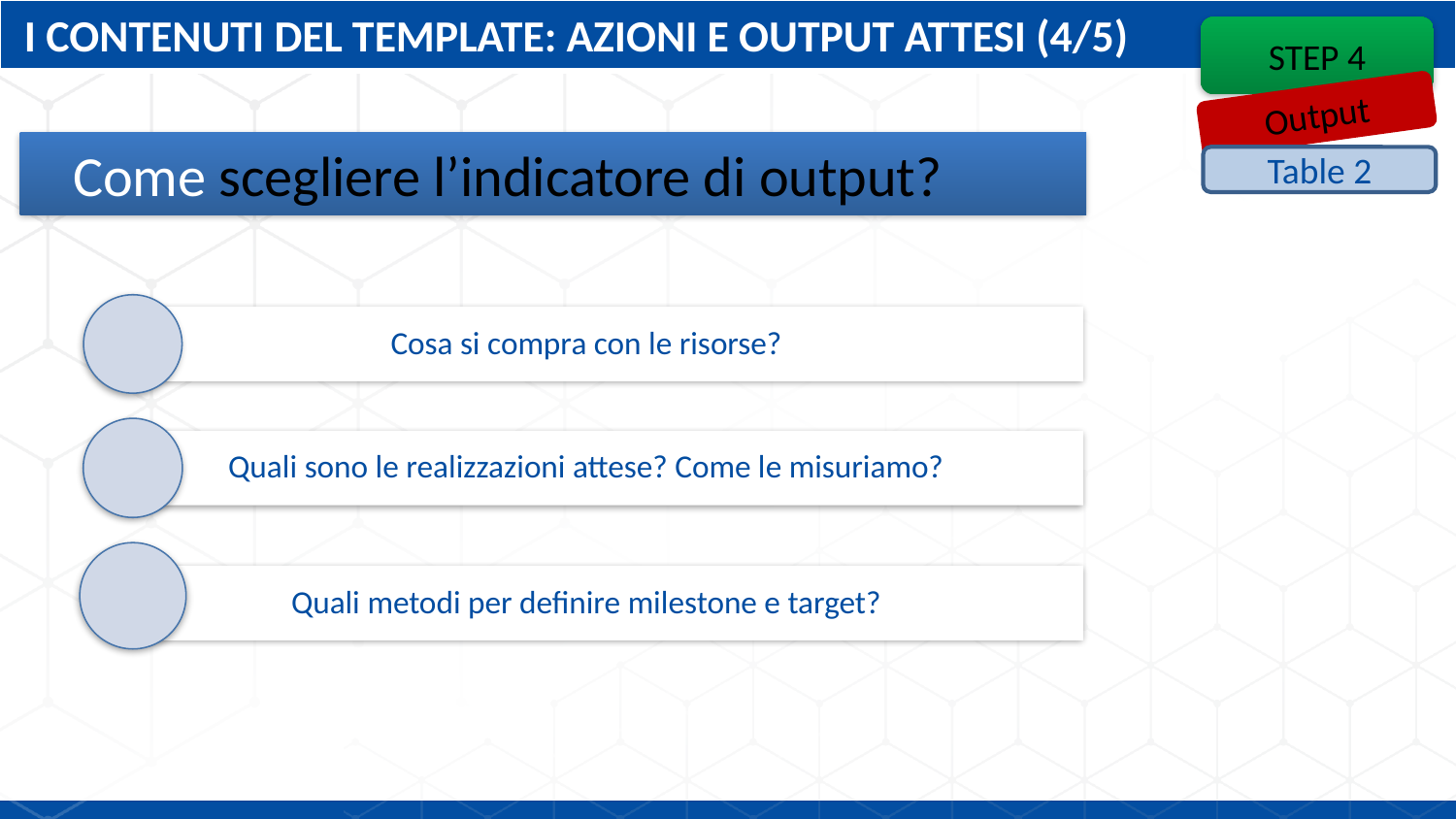

I CONTENUTI DEL TEMPLATE: AZIONI E OUTPUT ATTESI (4/5)
STEP 4
Output
   Come scegliere l’indicatore di output?
Table 2
Cosa si compra con le risorse?
Quali sono le realizzazioni attese? Come le misuriamo?
Quali metodi per definire milestone e target?